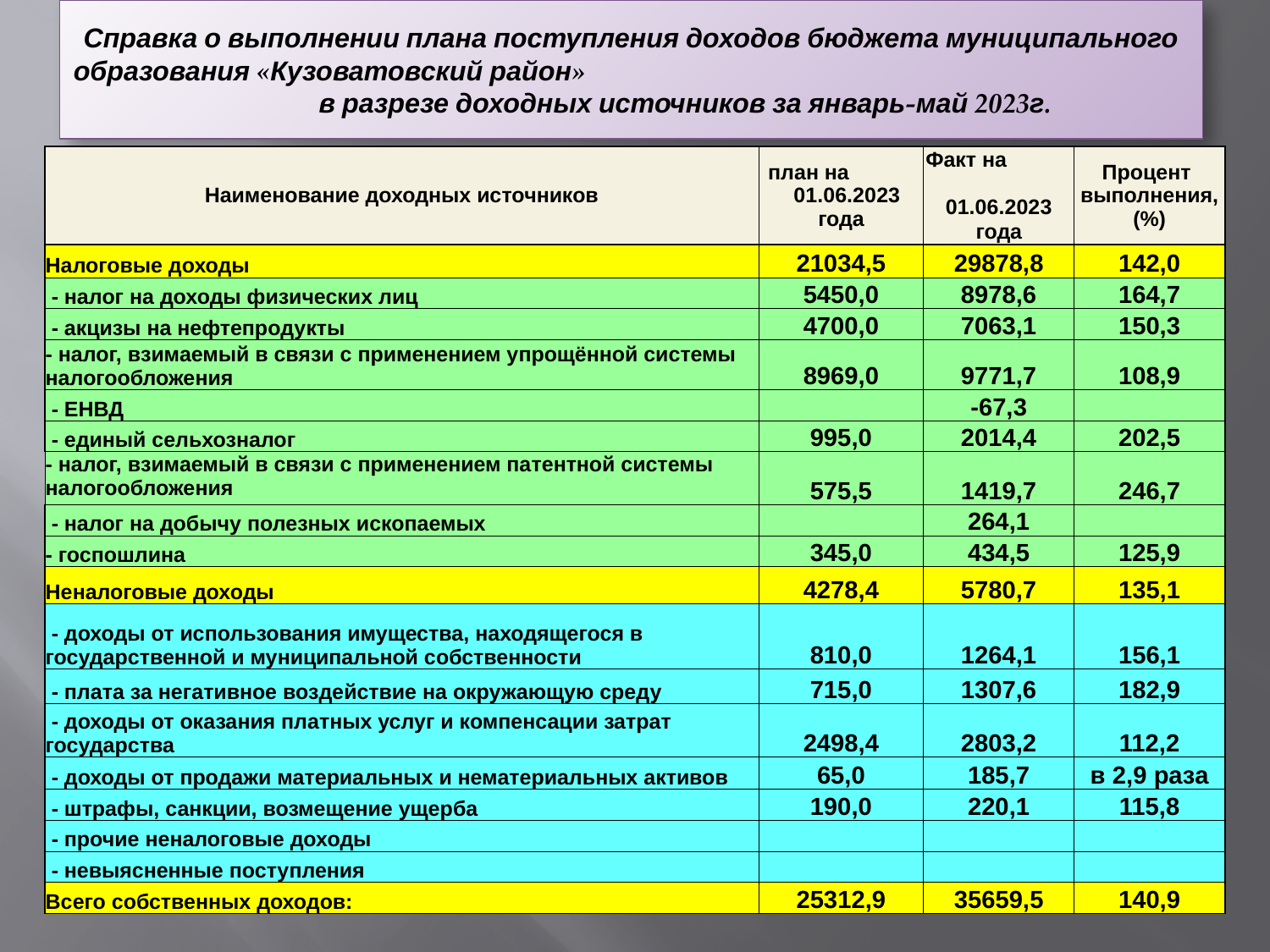

# Справка о выполнении плана поступления доходов бюджета муниципального образования «Кузоватовский район»                                                                                                          в разрезе доходных источников за январь-май 2023г.
| Наименование доходных источников | план на 01.06.2023 года | Факт на 01.06.2023 года | Процент выполнения, (%) |
| --- | --- | --- | --- |
| Налоговые доходы | 21034,5 | 29878,8 | 142,0 |
| - налог на доходы физических лиц | 5450,0 | 8978,6 | 164,7 |
| - акцизы на нефтепродукты | 4700,0 | 7063,1 | 150,3 |
| - налог, взимаемый в связи с применением упрощённой системы налогообложения | 8969,0 | 9771,7 | 108,9 |
| - ЕНВД |  | -67,3 |  |
| - единый сельхозналог | 995,0 | 2014,4 | 202,5 |
| - налог, взимаемый в связи с применением патентной системы налогообложения | 575,5 | 1419,7 | 246,7 |
| - налог на добычу полезных ископаемых |  | 264,1 |  |
| - госпошлина | 345,0 | 434,5 | 125,9 |
| Неналоговые доходы | 4278,4 | 5780,7 | 135,1 |
| - доходы от использования имущества, находящегося в государственной и муниципальной собственности | 810,0 | 1264,1 | 156,1 |
| - плата за негативное воздействие на окружающую среду | 715,0 | 1307,6 | 182,9 |
| - доходы от оказания платных услуг и компенсации затрат государства | 2498,4 | 2803,2 | 112,2 |
| - доходы от продажи материальных и нематериальных активов | 65,0 | 185,7 | в 2,9 раза |
| - штрафы, санкции, возмещение ущерба | 190,0 | 220,1 | 115,8 |
| - прочие неналоговые доходы |  |  |  |
| - невыясненные поступления |  |  |  |
| Всего собственных доходов: | 25312,9 | 35659,5 | 140,9 |